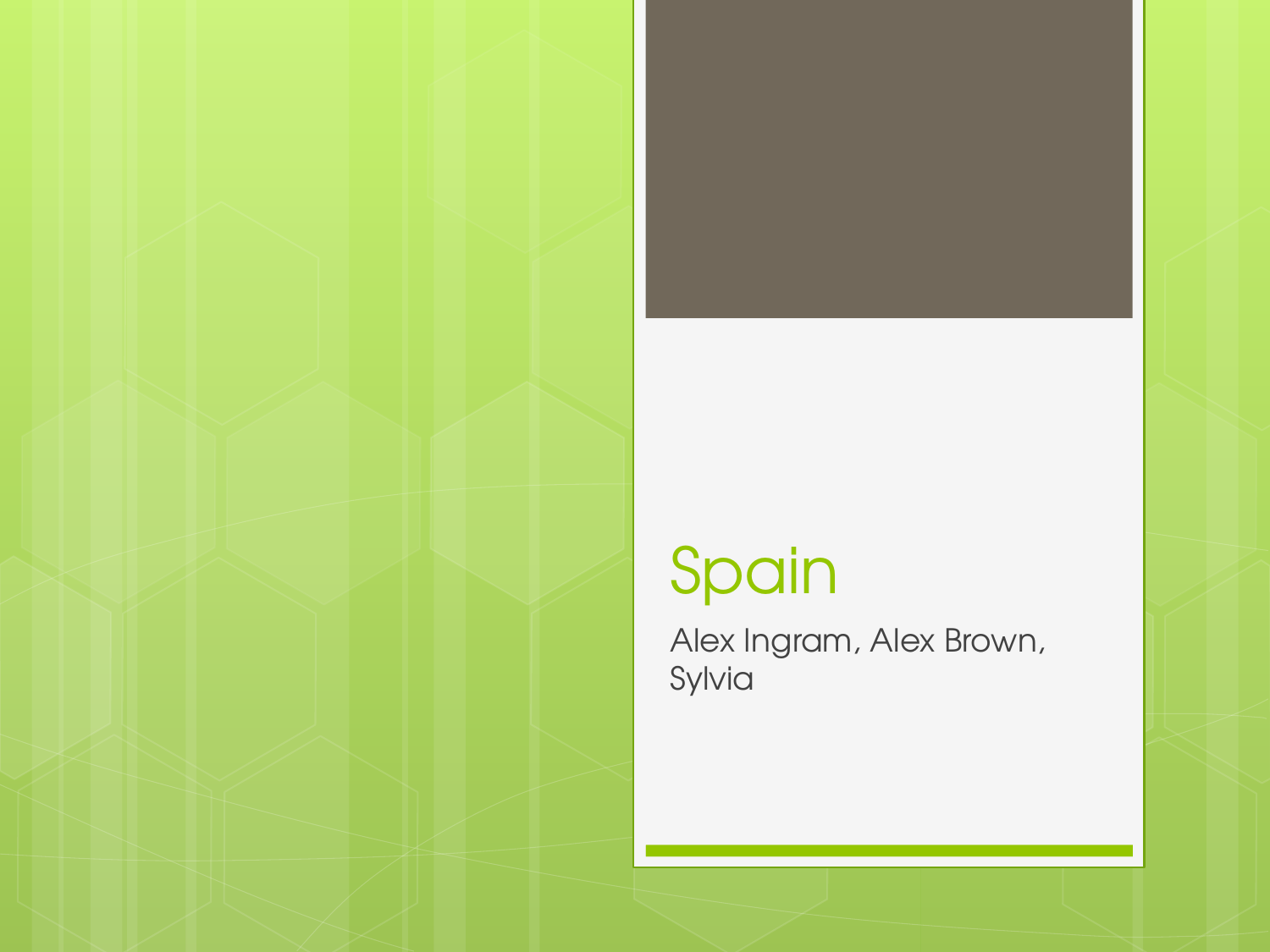

# Spain
Alex Ingram, Alex Brown, Sylvia